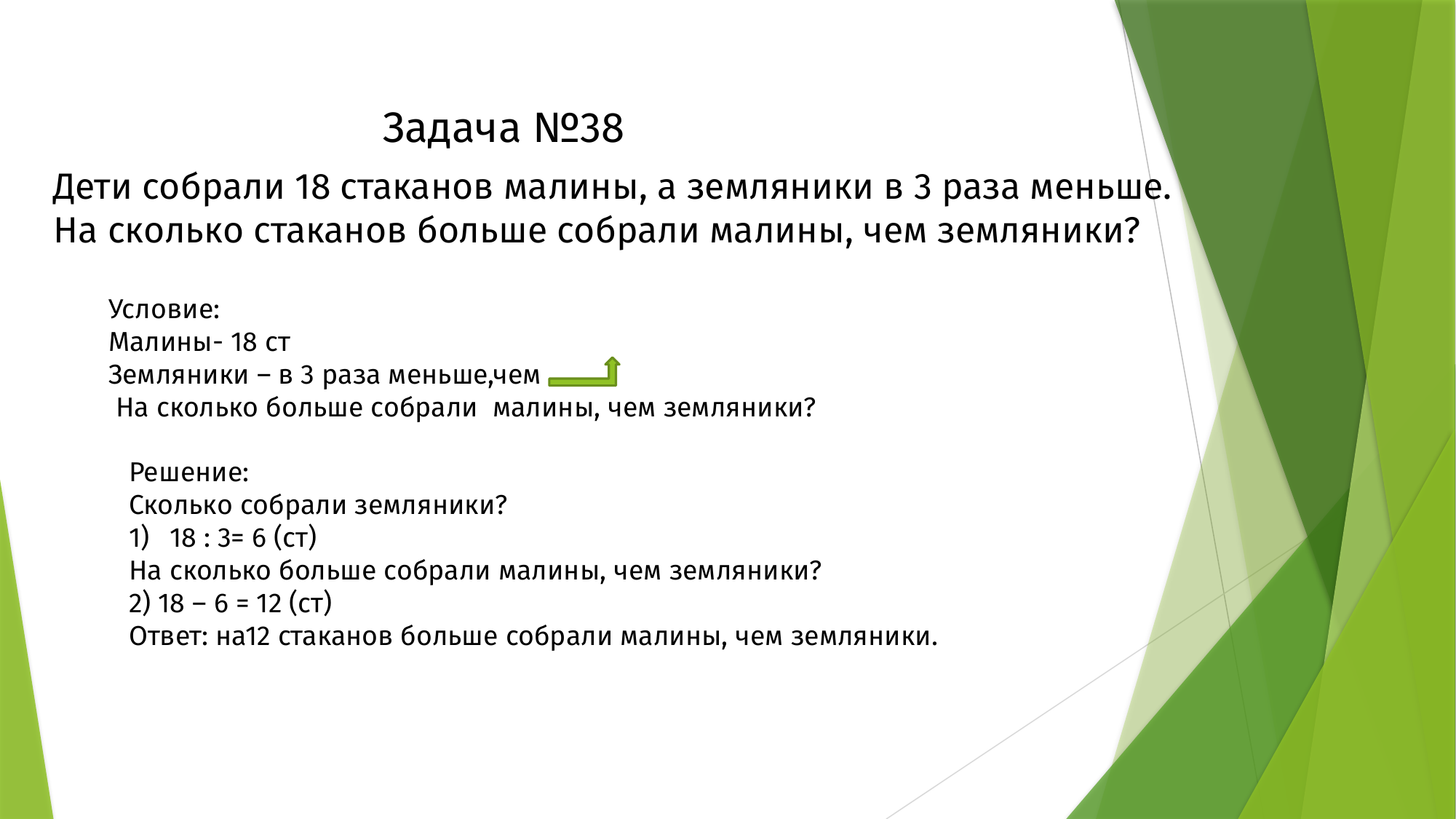

Задача №38
Дети собрали 18 стаканов малины, а земляники в 3 раза меньше.
На сколько стаканов больше собрали малины, чем земляники?
Условие:
Малины- 18 ст
Земляники – в 3 раза меньше,чем
 На сколько больше собрали  малины, чем земляники?

Решение:
Сколько собрали земляники?
18 : 3= 6 (ст)
На сколько больше собрали малины, чем земляники?
2) 18 – 6 = 12 (ст)
Ответ: на12 стаканов больше собрали малины, чем земляники.